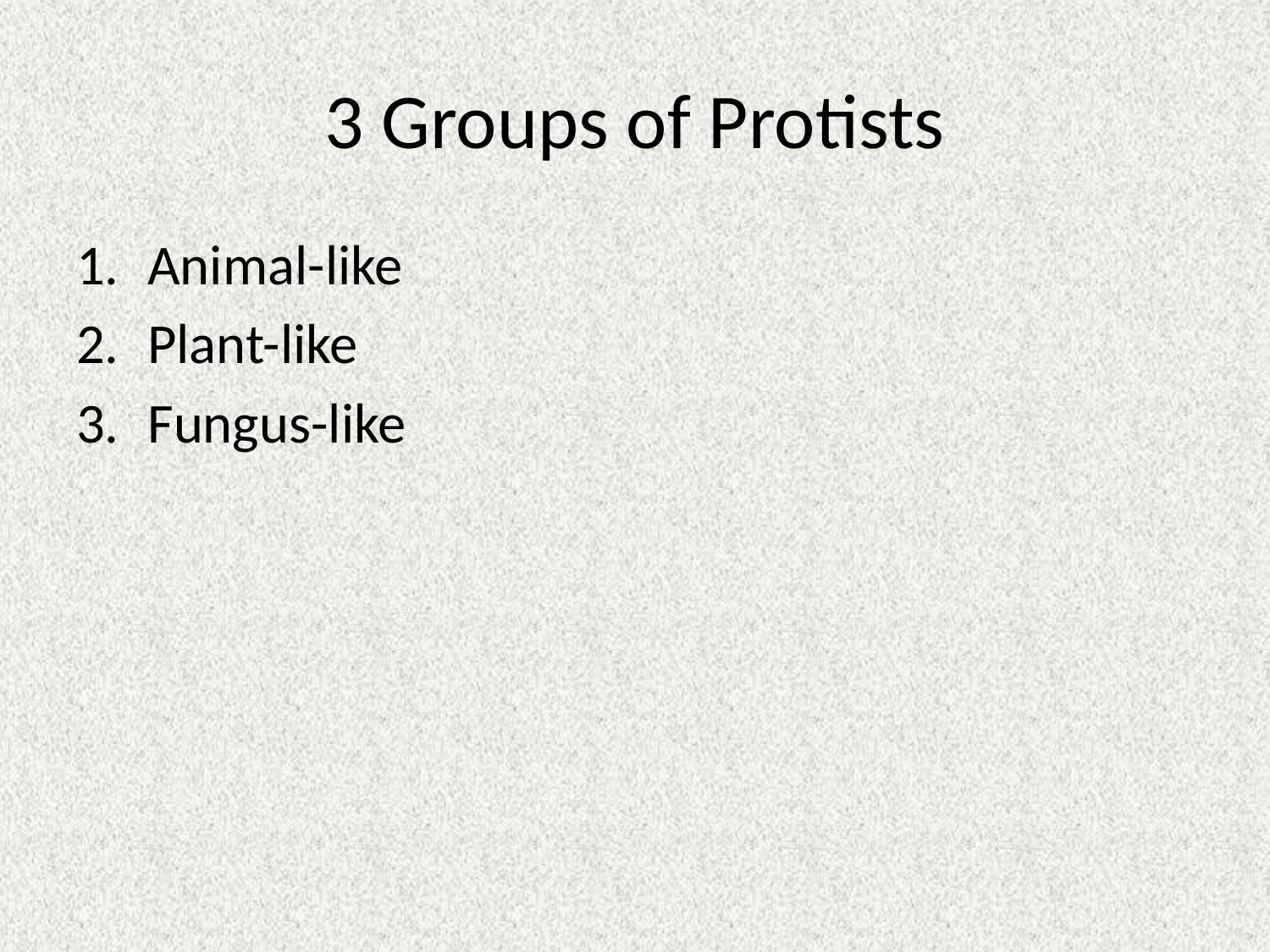

# 3 Groups of Protists
Animal-like
Plant-like
Fungus-like